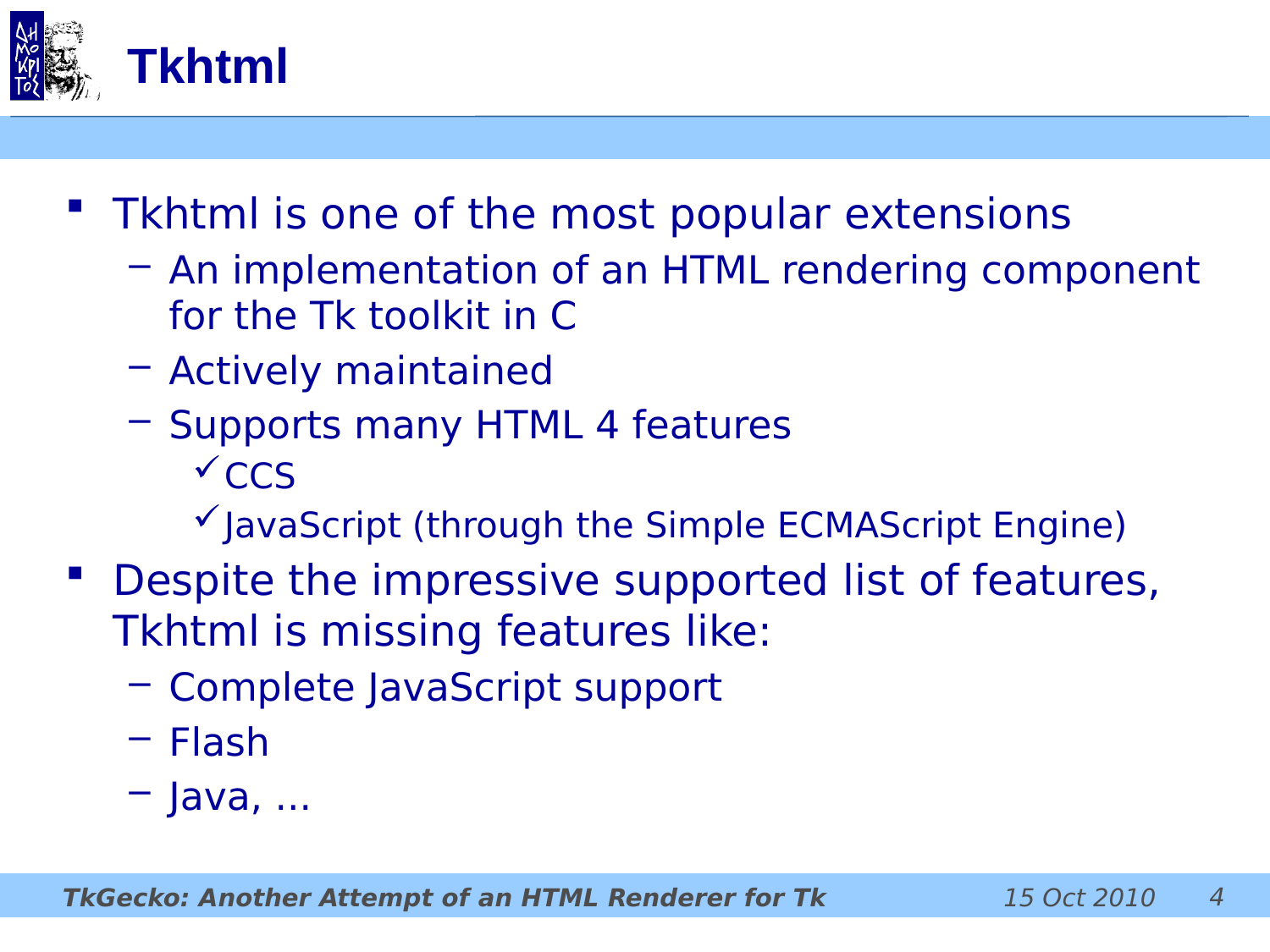

# Tkhtml
Tkhtml is one of the most popular extensions
An implementation of an HTML rendering component for the Tk toolkit in C
Actively maintained
Supports many HTML 4 features
CCS
JavaScript (through the Simple ECMAScript Engine)
Despite the impressive supported list of features, Tkhtml is missing features like:
Complete JavaScript support
Flash
Java, ...
4
TkGecko: Another Attempt of an HTML Renderer for Tk
15 Oct 2010